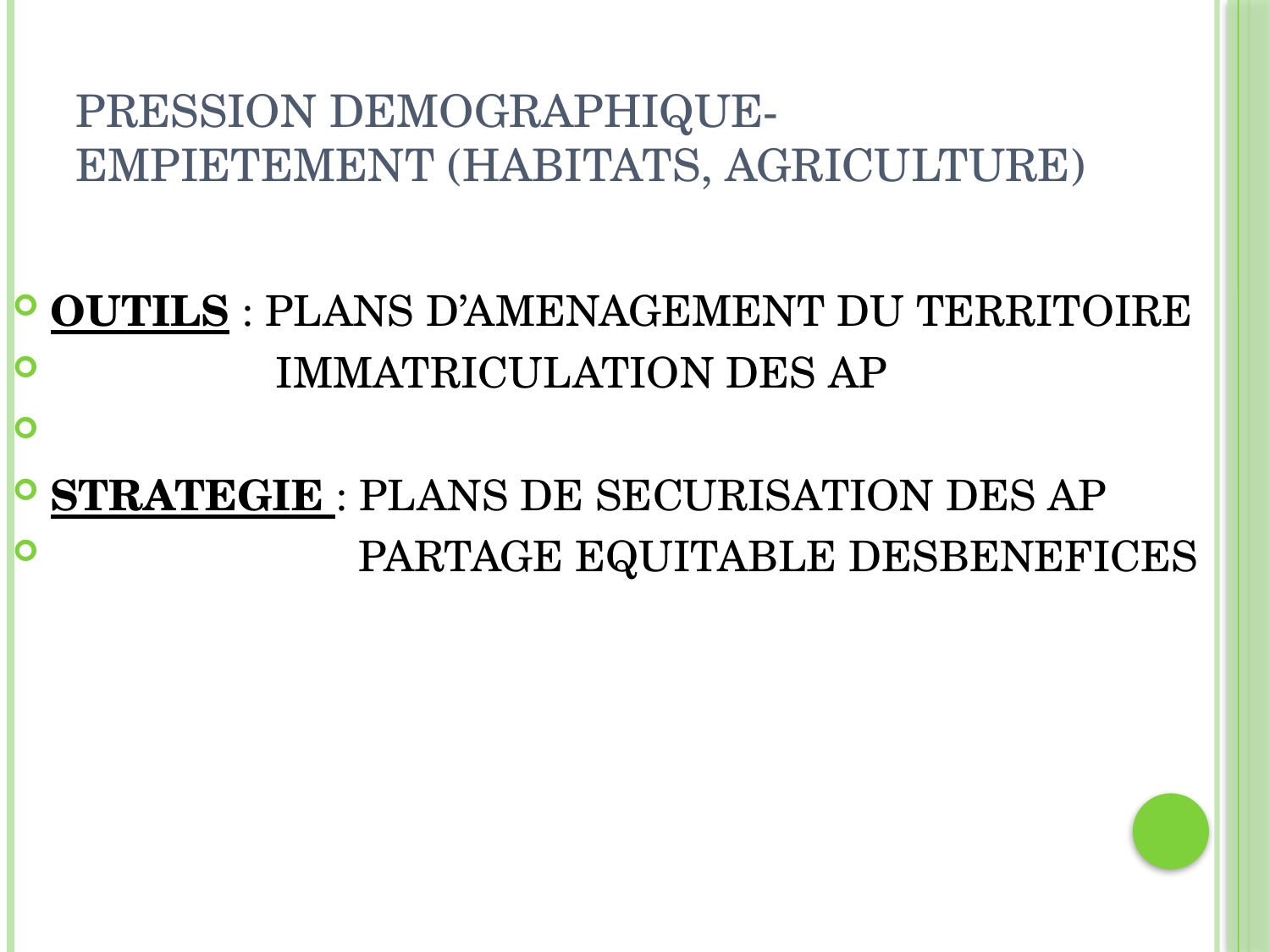

# PRESSION DEMOGRAPHIQUE-EMPIETEMENT (habitats, agriculture)
OUTILS : PLANS D’AMENAGEMENT DU TERRITOIRE
                   IMMATRICULATION DES AP

STRATEGIE : PLANS DE SECURISATION DES AP
                          PARTAGE EQUITABLE DESBENEFICES